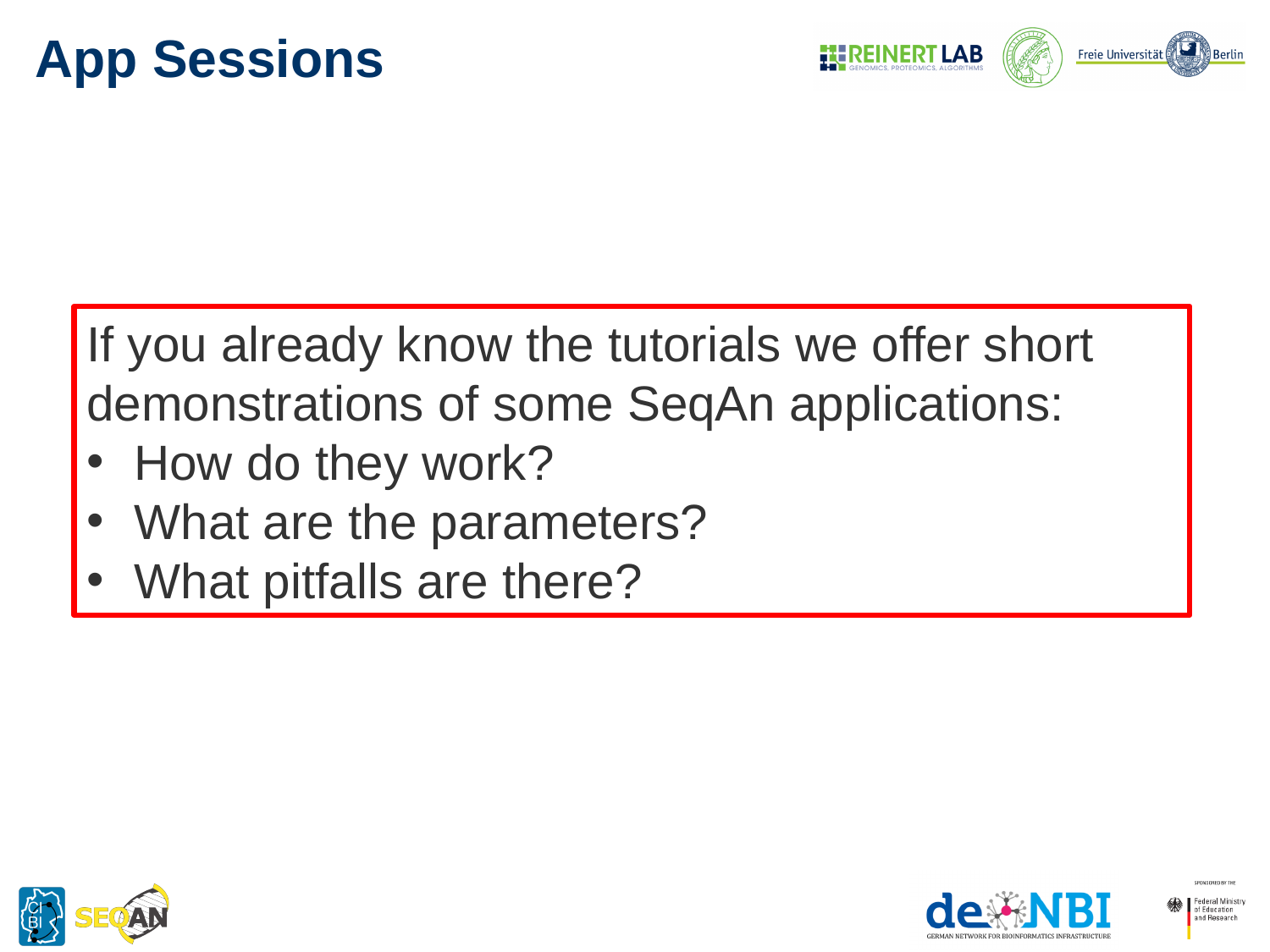

# App Sessions
If you already know the tutorials we offer short demonstrations of some SeqAn applications:
How do they work?
What are the parameters?
What pitfalls are there?